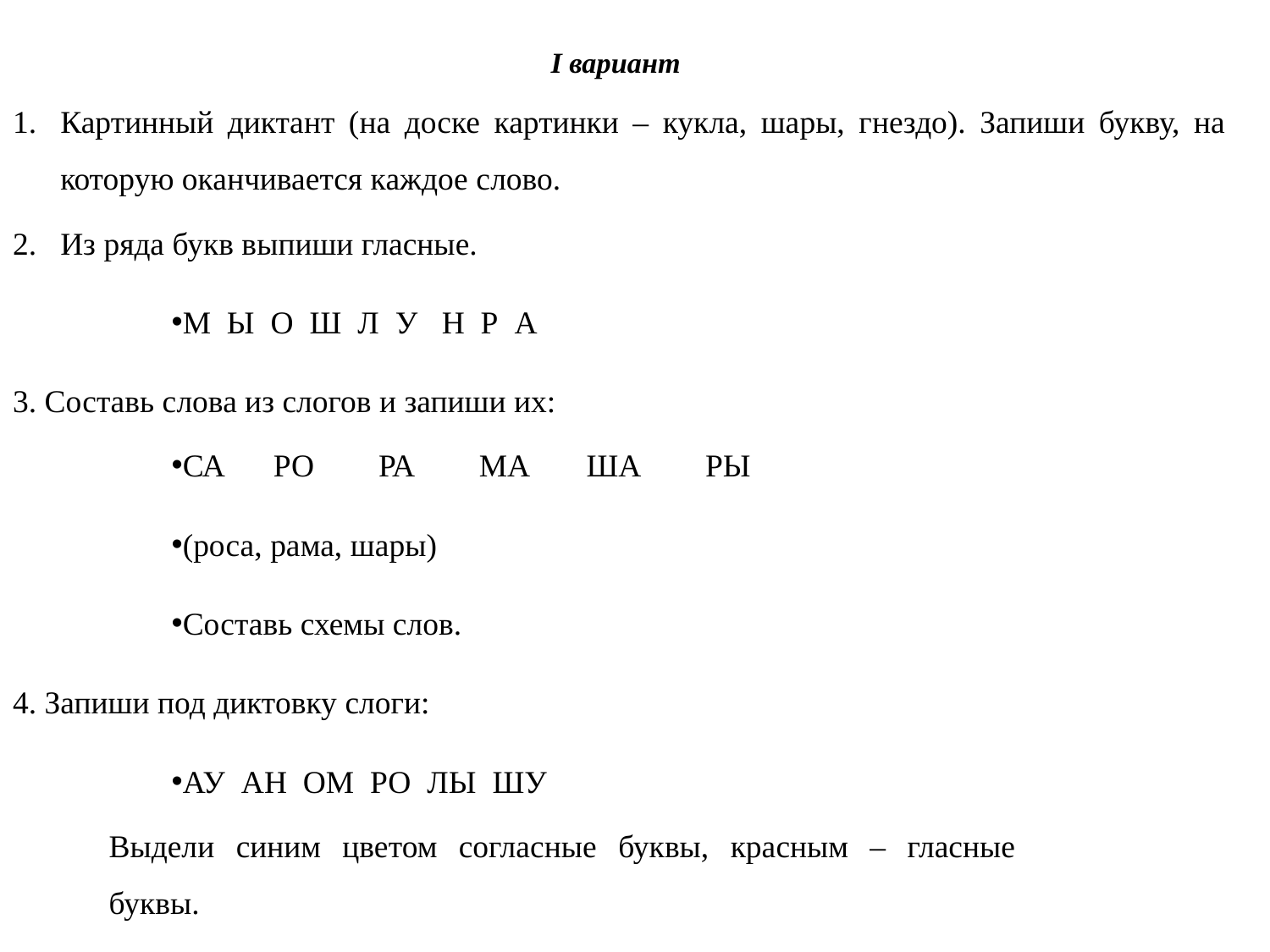

# I вариант
Картинный диктант (на доске картинки – кукла, шары, гнездо). Запиши букву, на которую оканчивается каждое слово.
Из ряда букв выпиши гласные.
М  Ы  О  Ш  Л  У   Н  Р  А
3. Составь слова из слогов и запиши их:
СА      РО        РА        МА       ША        РЫ
(роса, рама, шары)
Составь схемы слов.
4. Запиши под диктовку слоги:
АУ  АН  ОМ  РО  ЛЫ  ШУ
Выдели синим цветом согласные буквы, красным – гласные буквы.